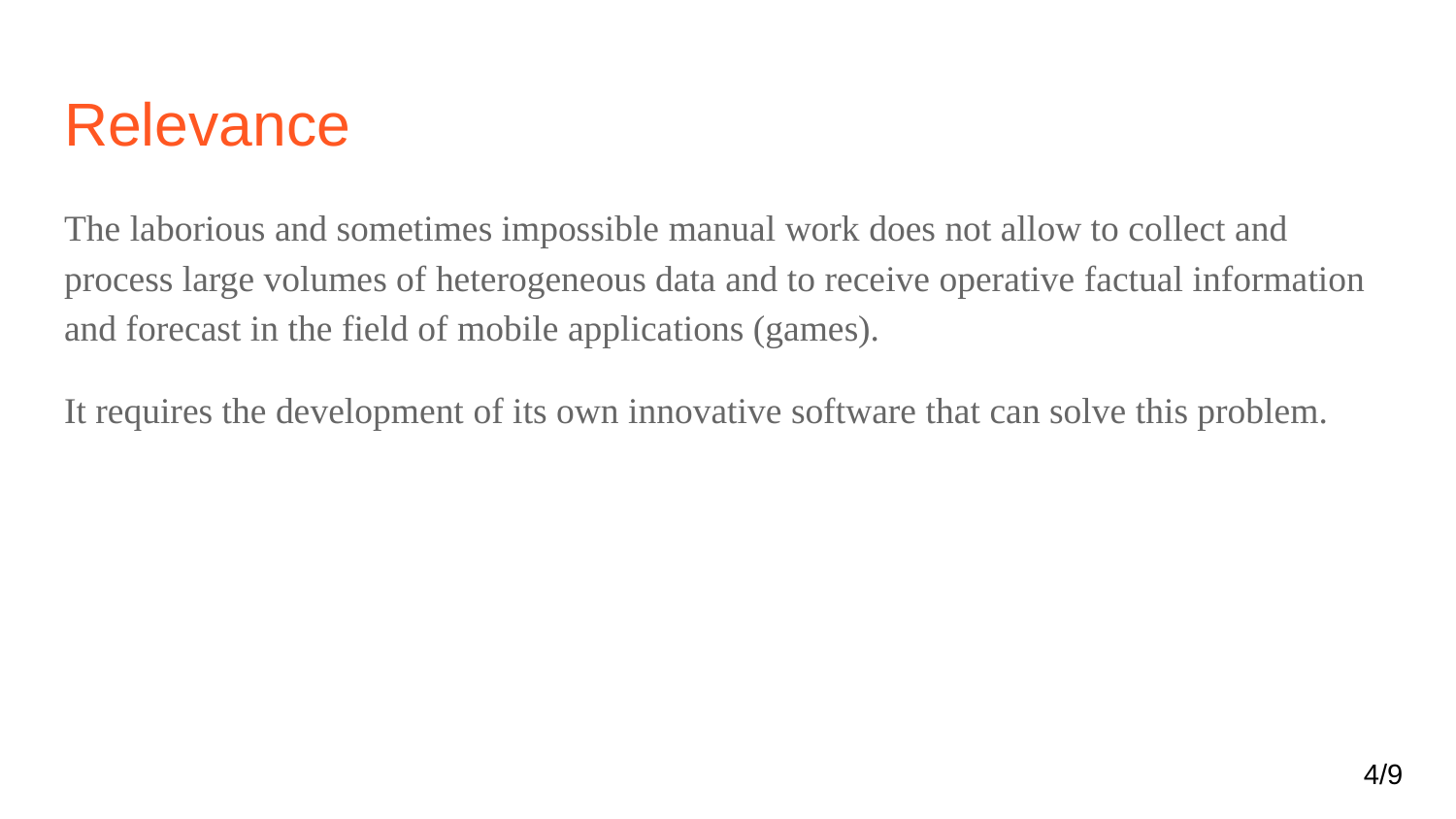

# Relevance

The laborious and sometimes impossible manual work does not allow to collect and process large volumes of heterogeneous data and to receive operative factual information and forecast in the field of mobile applications (games).
It requires the development of its own innovative software that can solve this problem.

4/9